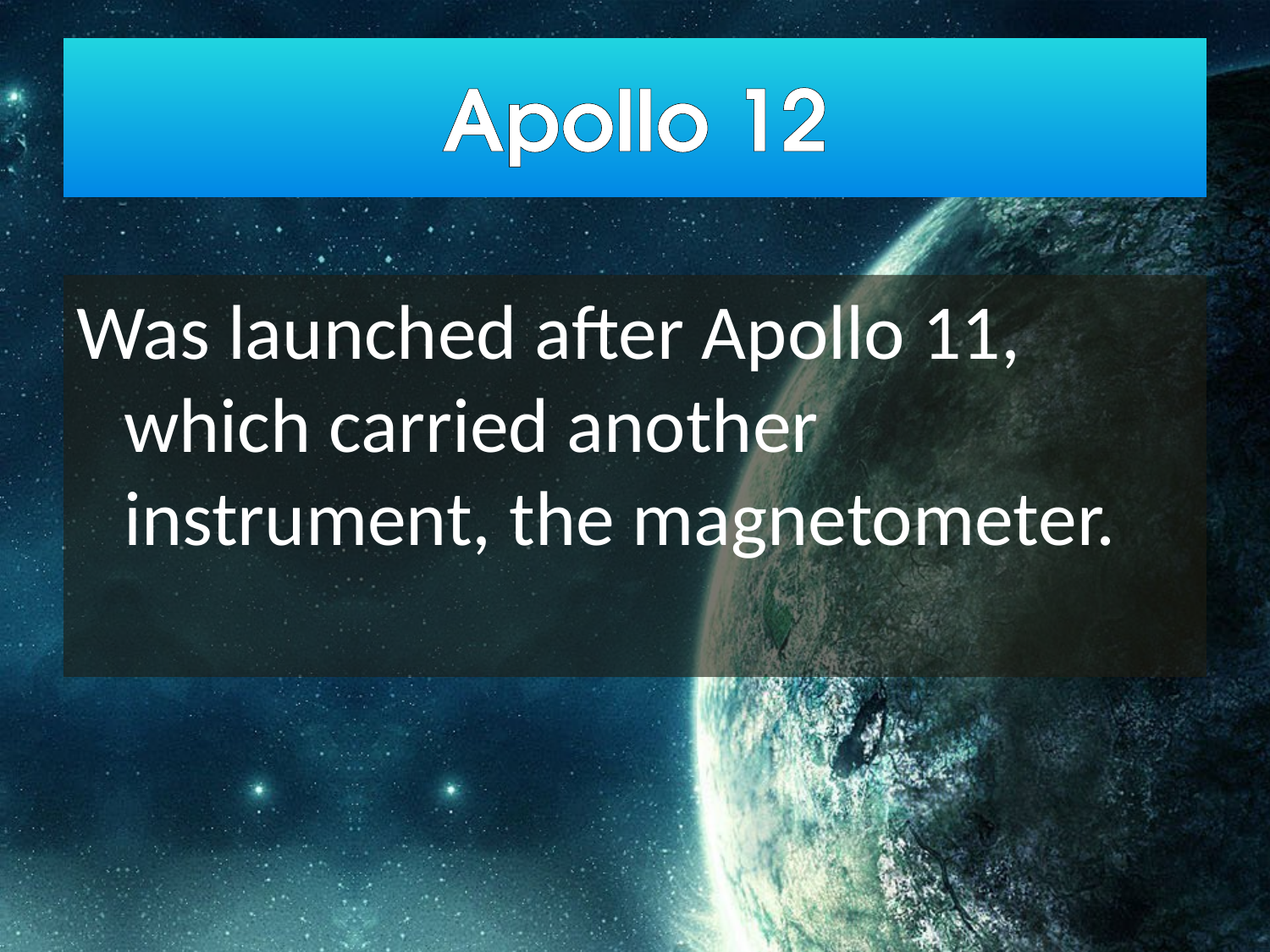

# Apollo 12
Was launched after Apollo 11, which carried another instrument, the magnetometer.